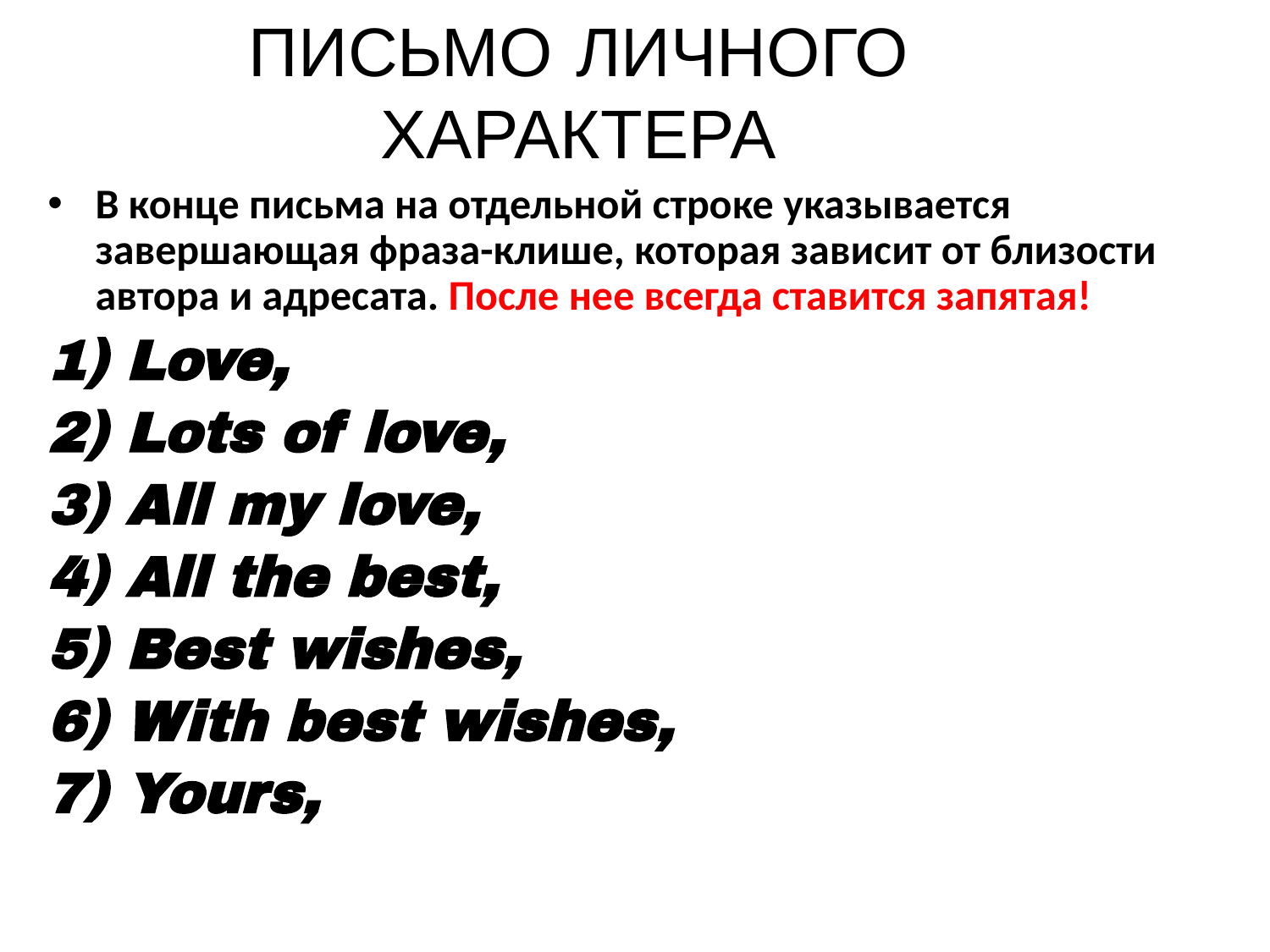

# ПИСЬМО ЛИЧНОГО ХАРАКТЕРА
В конце письма на отдельной строке указывается завершающая фраза-клише, которая зависит от близости автора и адресата. После нее всегда ставится запятая!
1) Love,
2) Lots of love,
3) All my love,
4) All the best,
5) Best wishes,
6) With best wishes,
7) Yours,